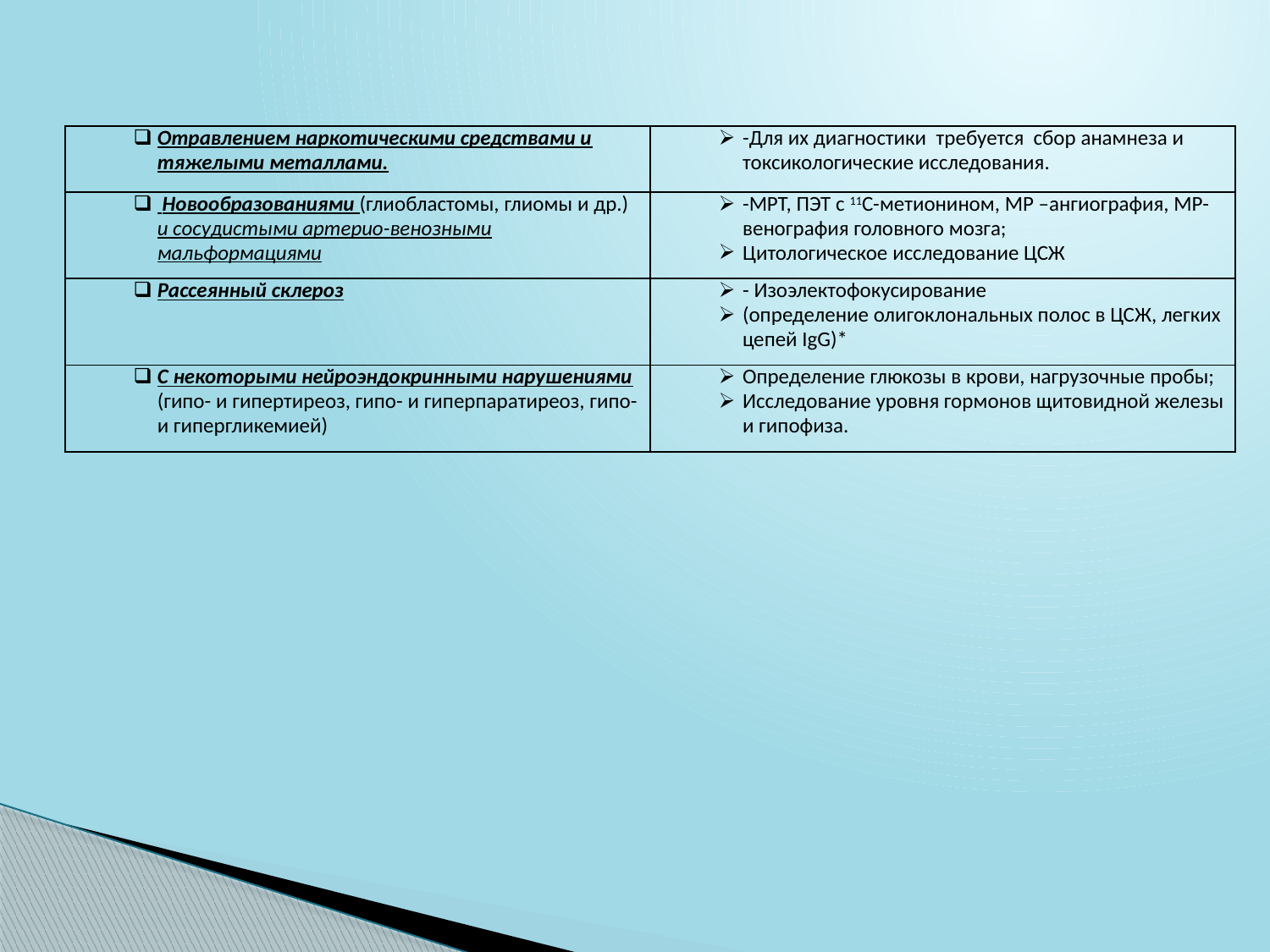

| Отравлением наркотическими средствами и тяжелыми металлами. | -Для их диагностики требуется сбор анамнеза и токсикологические исследования. |
| --- | --- |
| Новообразованиями (глиобластомы, глиомы и др.) и сосудистыми артерио-венозными мальформациями | -МРТ, ПЭТ с 11С-метионином, МР –ангиография, МР-венография головного мозга; Цитологическое исследование ЦСЖ |
| Рассеянный склероз | - Изоэлектофокусирование (определение олигоклональных полос в ЦСЖ, легких цепей IgG)\* |
| С некоторыми нейроэндокринными нарушениями (гипо- и гипертиреоз, гипо- и гиперпаратиреоз, гипо- и гипергликемией) | Определение глюкозы в крови, нагрузочные пробы; Исследование уровня гормонов щитовидной железы и гипофиза. |